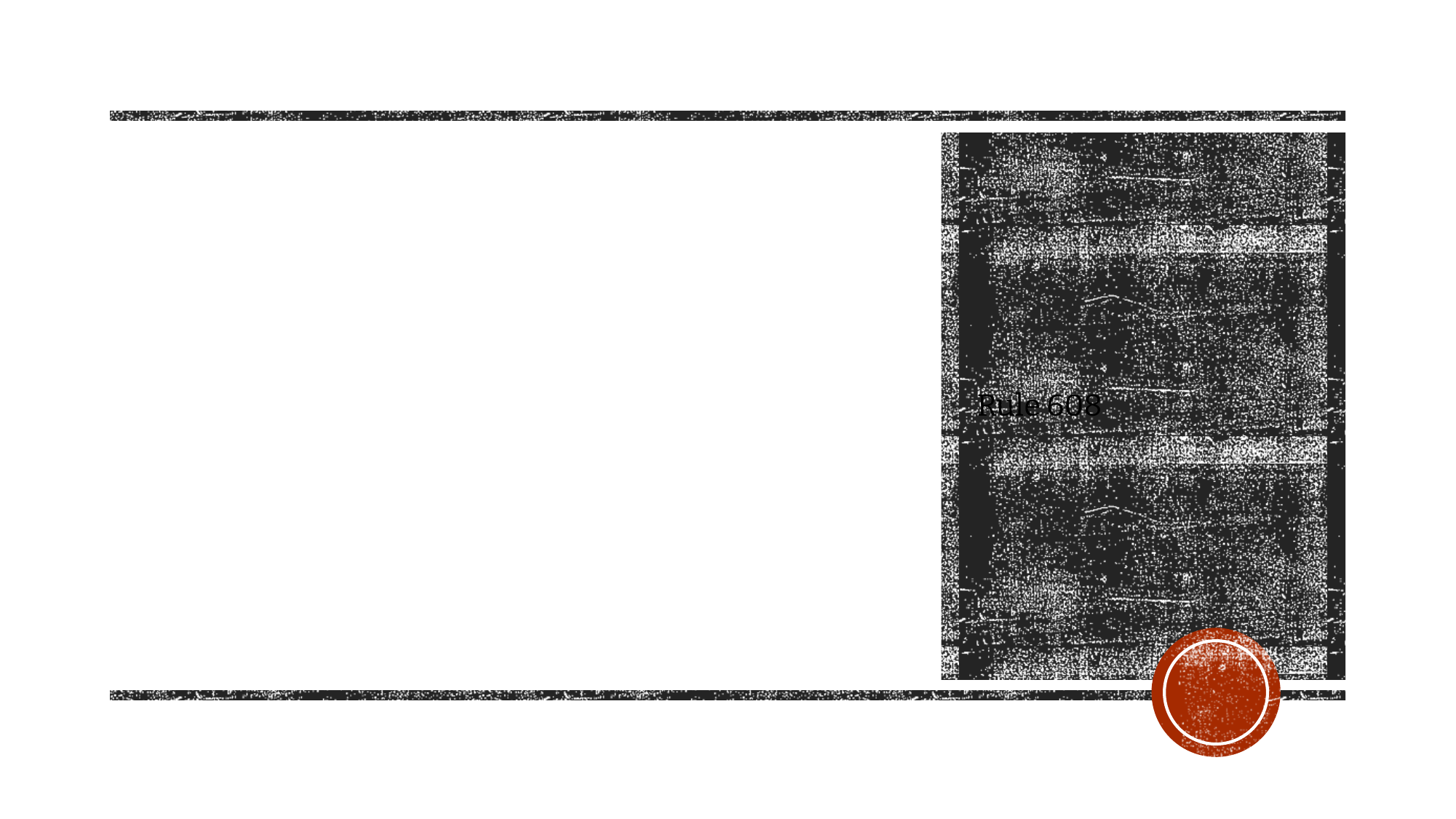

# This clip is from a Girls’ game where body checking is prohibited. Although the player in White does not take a good angle to be able to safely pick up the puck, the onus is on the player in Black to not deliver a body check to the opponent. Instead, the player in Black uses her arms to deliver a forceful check from behind and causes the opponent go dangerously into the boards. A Major plus game misconduct penalty for Checking from Behind is the minimum call.

Rule 608